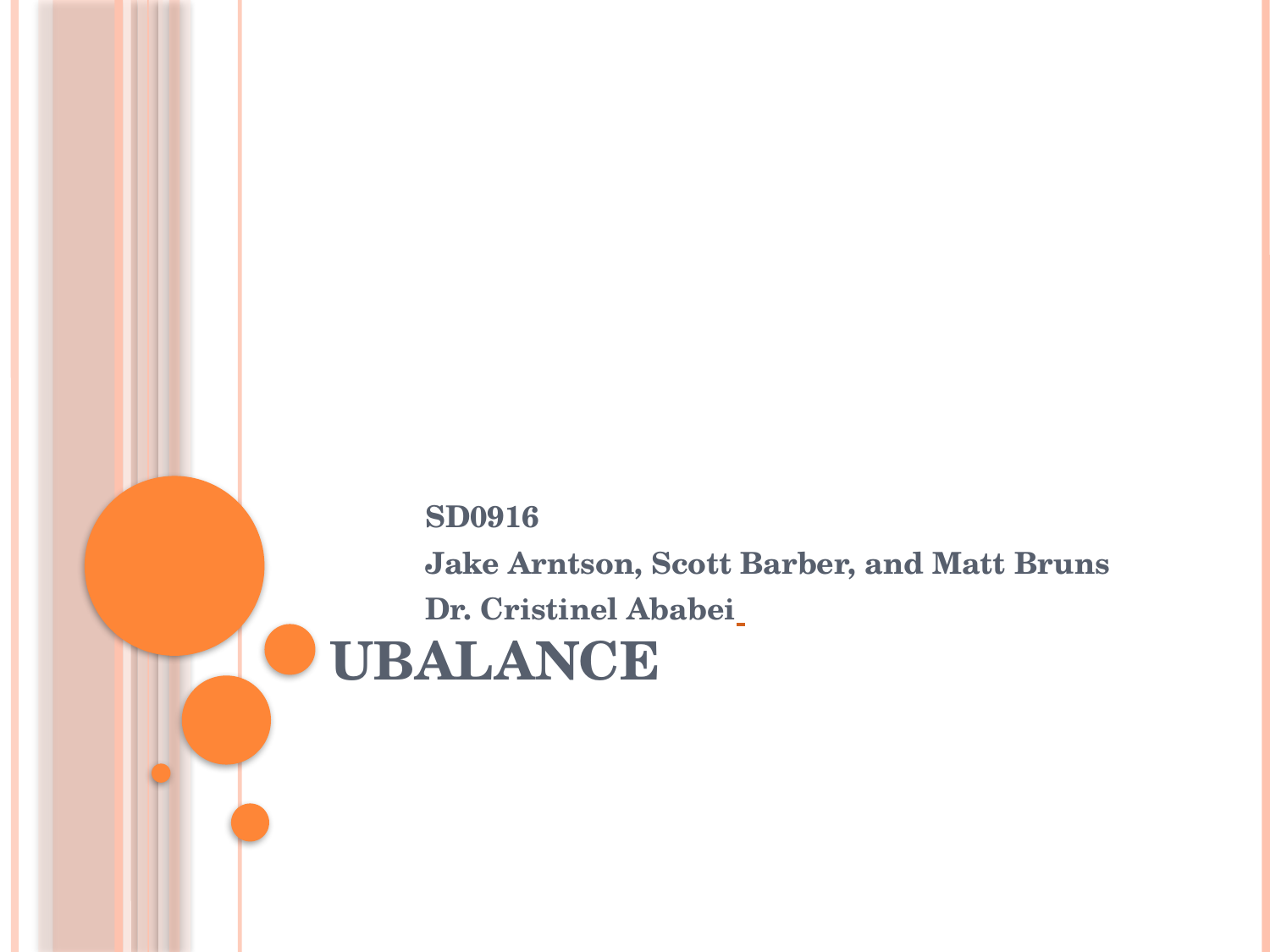

# UBalance
SD0916
Jake Arntson, Scott Barber, and Matt Bruns
Dr. Cristinel Ababei